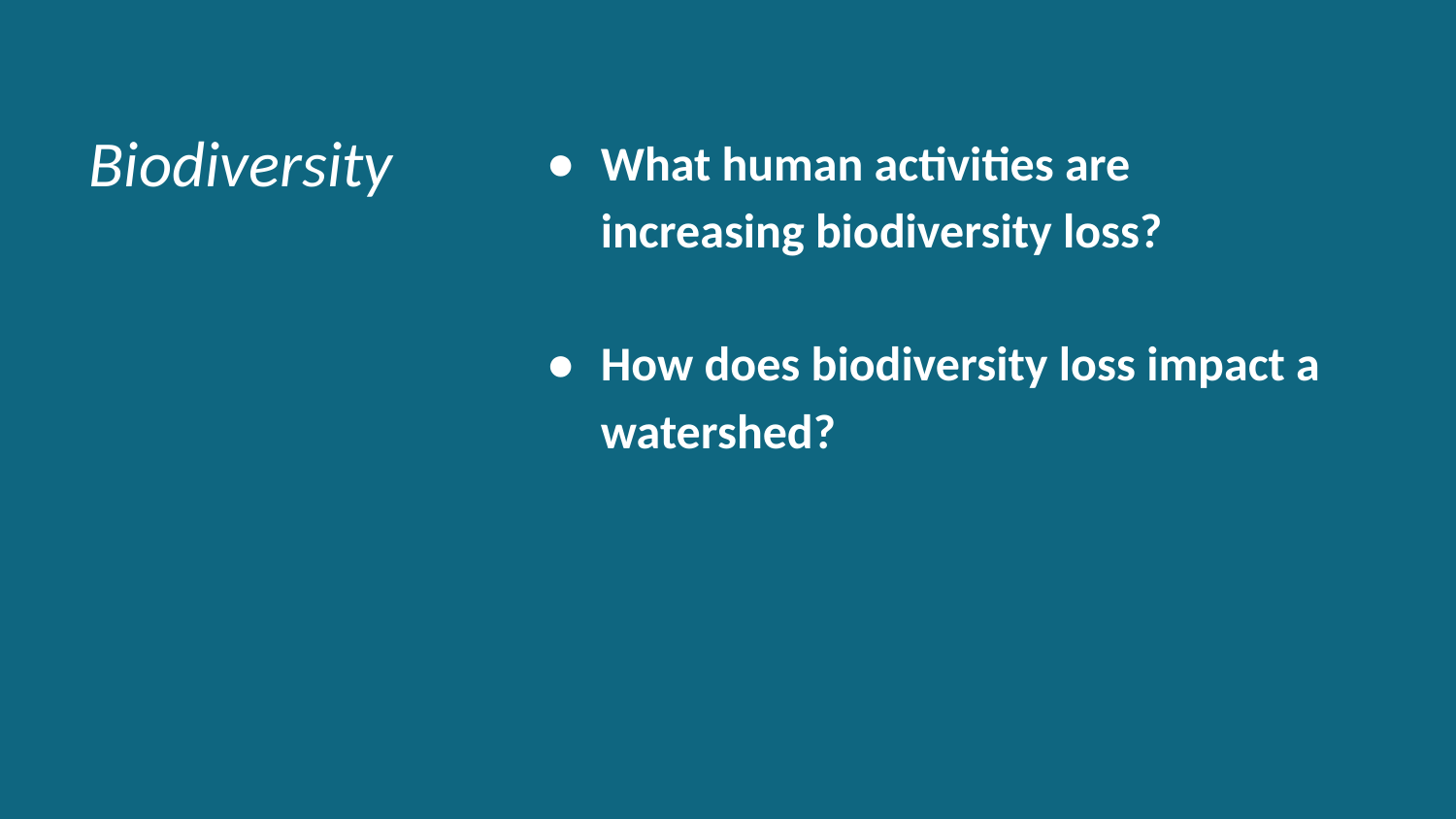

# Biodiversity
What human activities are increasing biodiversity loss?

How does biodiversity loss impact a watershed?